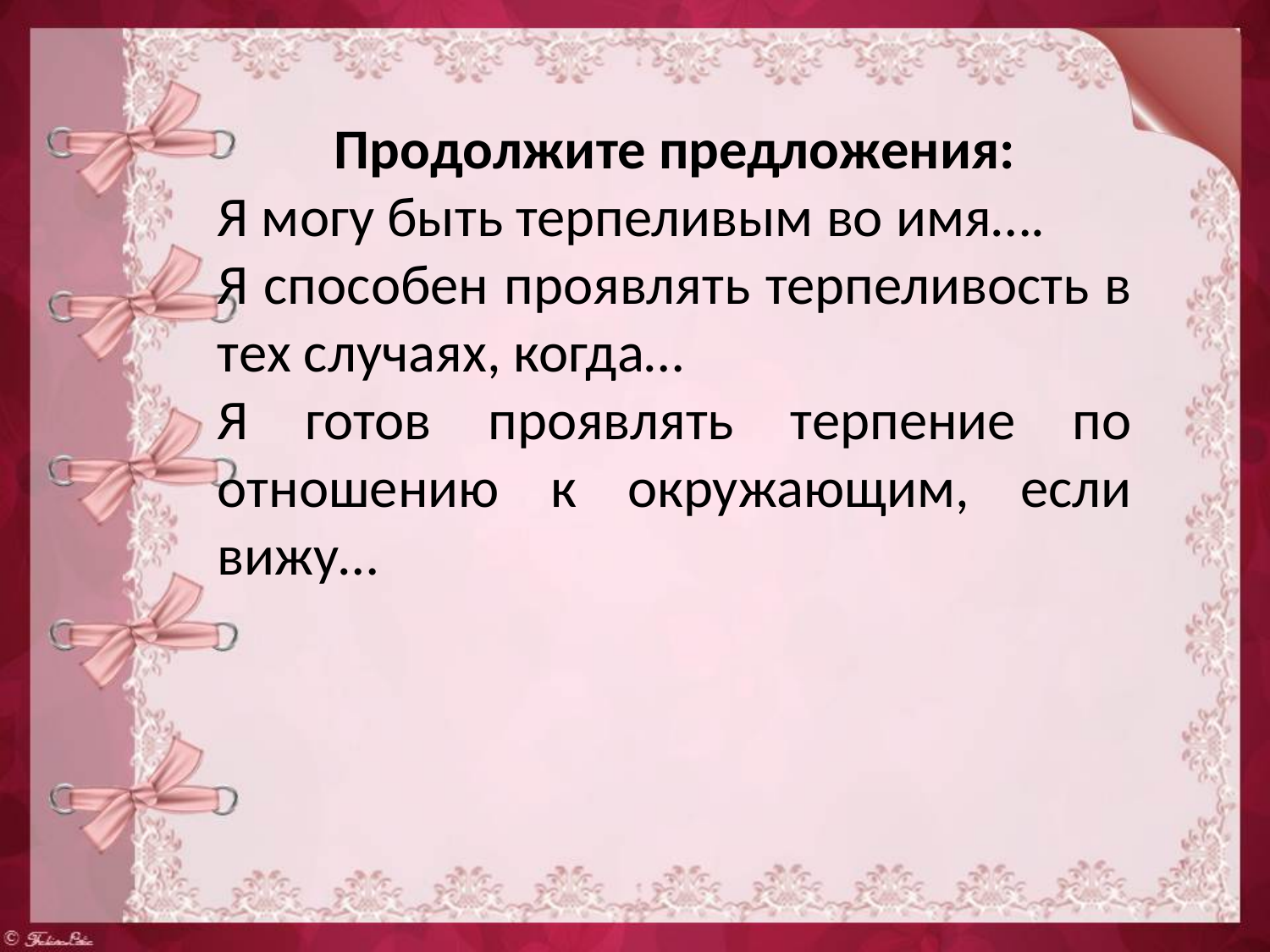

Продолжите предложения:
Я могу быть терпеливым во имя….
Я способен проявлять терпеливость в тех случаях, когда…
Я готов проявлять терпение по отношению к окружающим, если вижу…